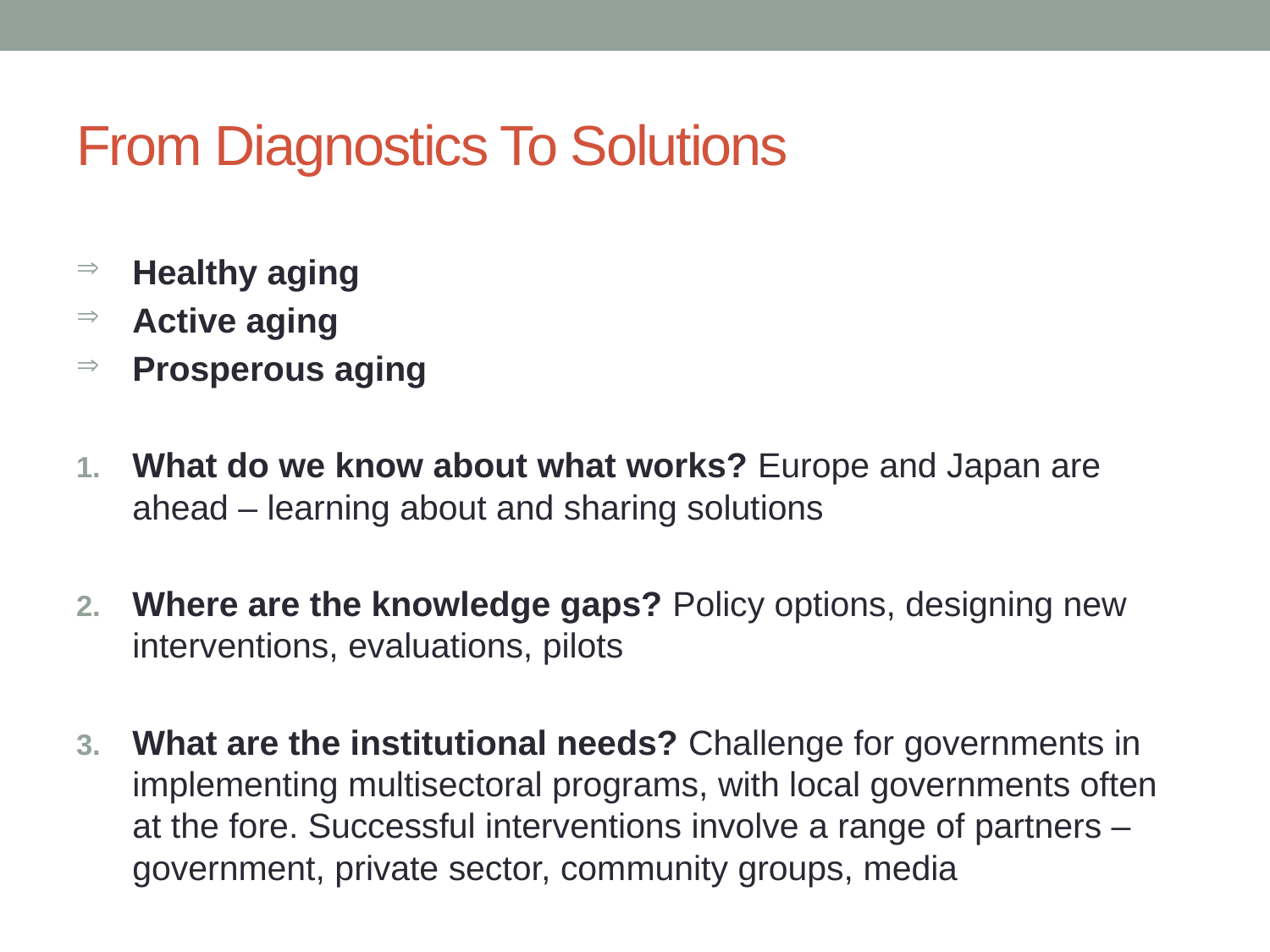

# From Diagnostics To Solutions
Healthy aging
Active aging
Prosperous aging

What do we know about what works? Europe and Japan are ahead – learning about and sharing solutions

Where are the knowledge gaps? Policy options, designing new interventions, evaluations, pilots

What are the institutional needs? Challenge for governments in implementing multisectoral programs, with local governments often at the fore. Successful interventions involve a range of partners – government, private sector, community groups, media